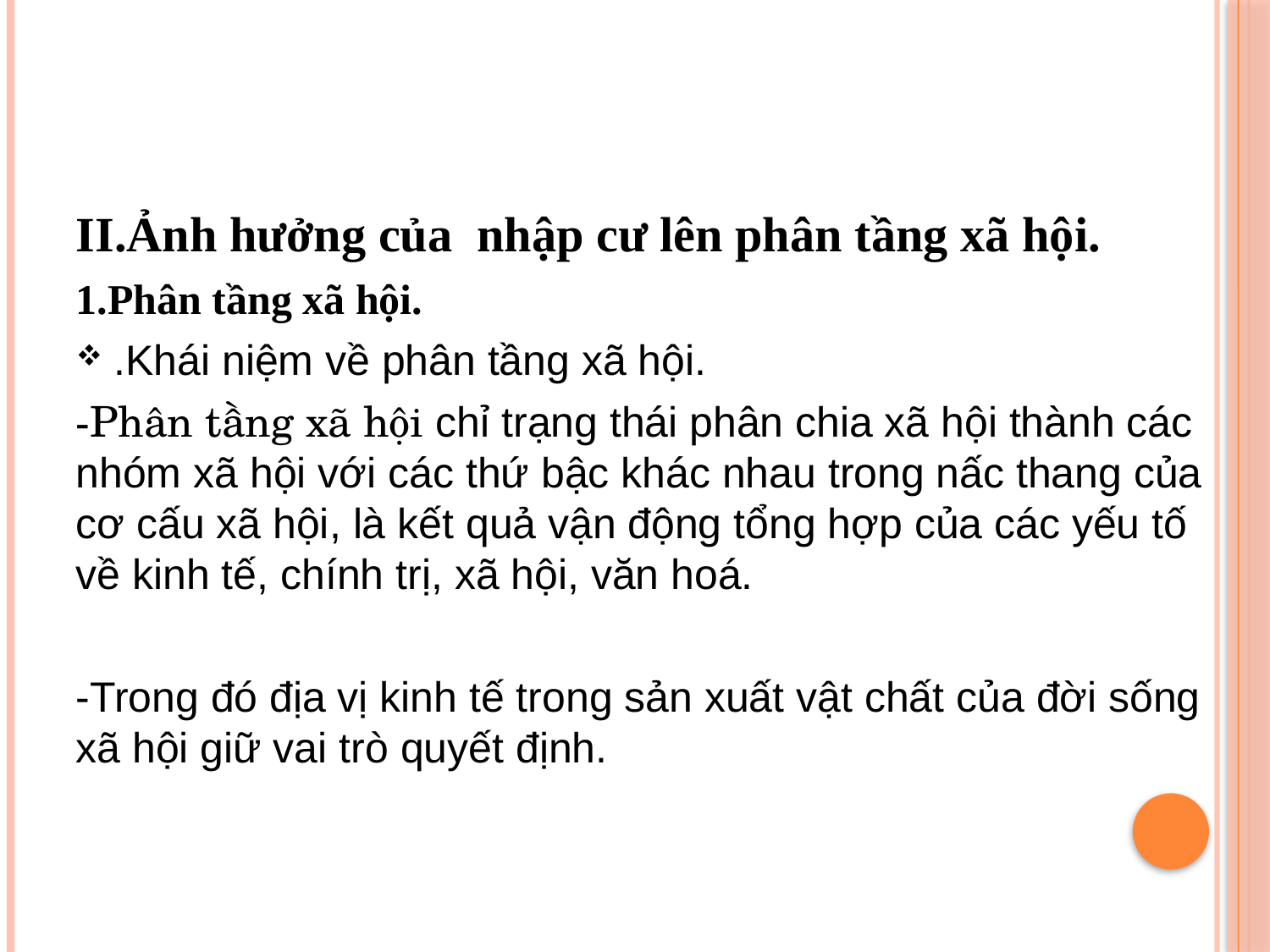

#
II.Ảnh hưởng của  nhập cư lên phân tầng xã hội.
1.Phân tầng xã hội.
.Khái niệm về phân tầng xã hội.
-Phân tầng xã hội chỉ trạng thái phân chia xã hội thành các nhóm xã hội với các thứ bậc khác nhau trong nấc thang của cơ cấu xã hội, là kết quả vận động tổng hợp của các yếu tố về kinh tế, chính trị, xã hội, văn hoá.

-Trong đó địa vị kinh tế trong sản xuất vật chất của đời sống xã hội giữ vai trò quyết định.